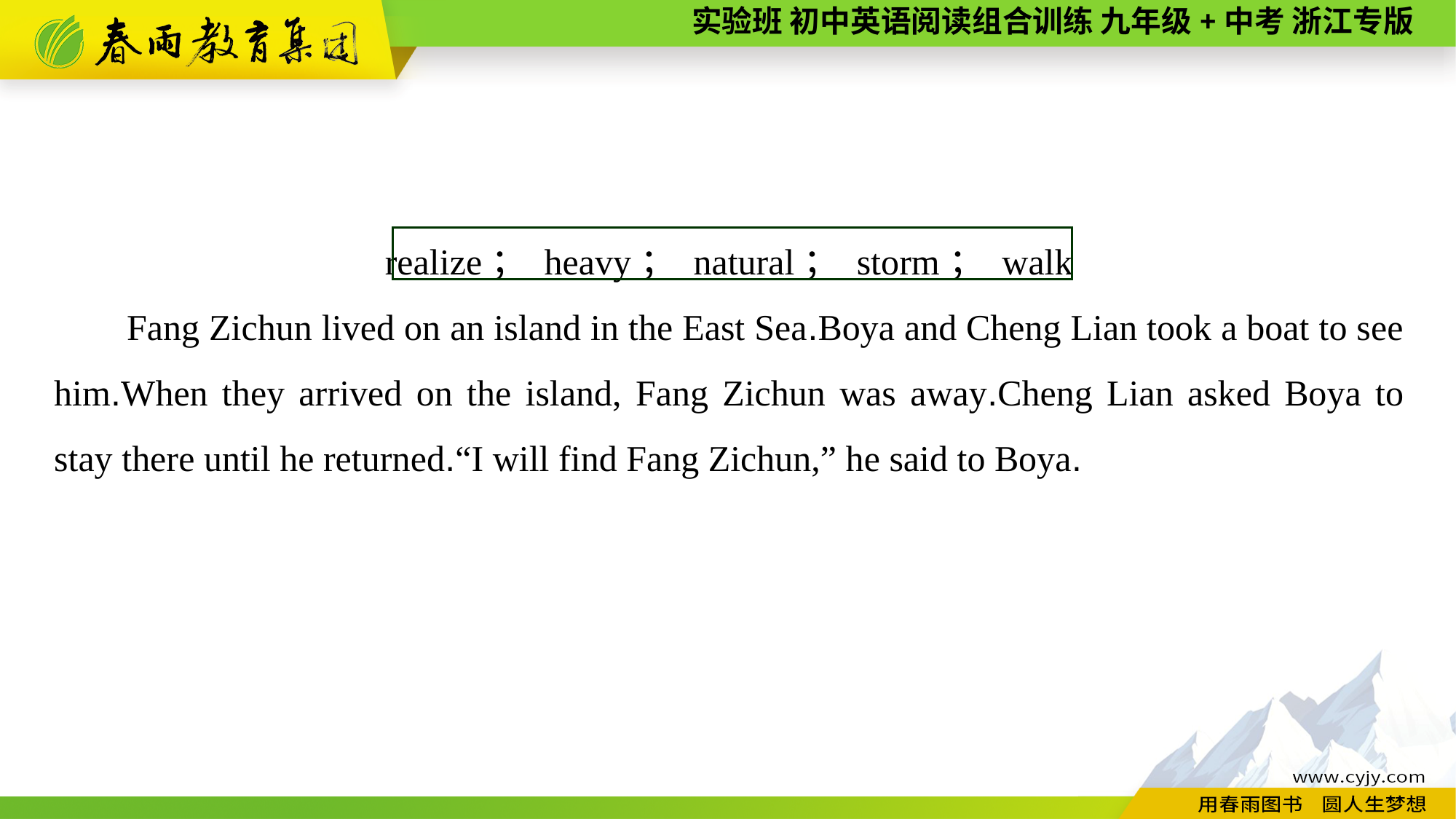

realize； heavy； natural； storm； walk
Fang Zichun lived on an island in the East Sea.Boya and Cheng Lian took a boat to see him.When they arrived on the island, Fang Zichun was away.Cheng Lian asked Boya to stay there until he returned.“I will find Fang Zichun,” he said to Boya.